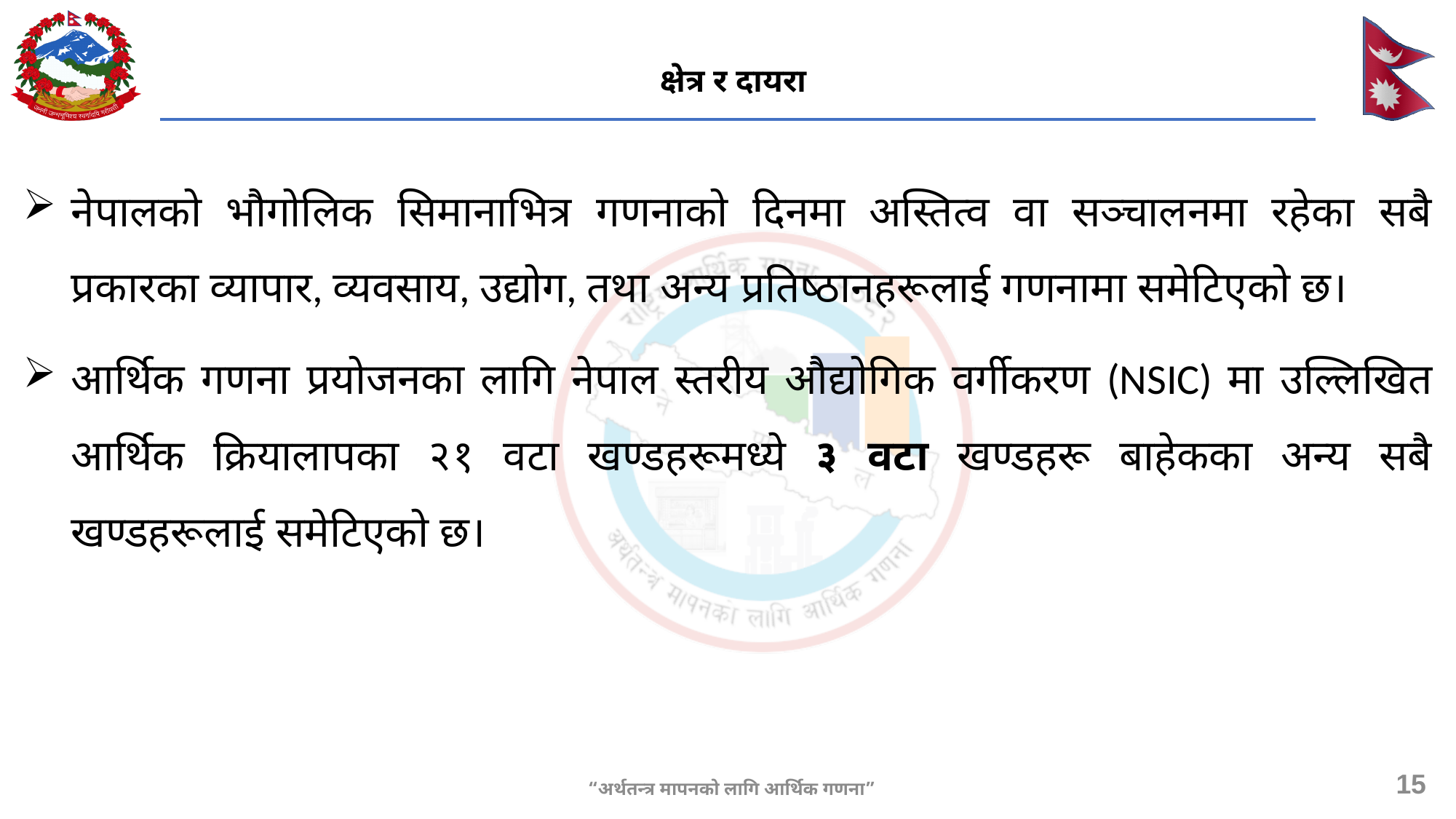

# क्षेत्र र दायरा

नेपालको भौगोलिक सिमानाभित्र गणनाको दिनमा अस्तित्व वा सञ्चालनमा रहेका सबै प्रकारका व्यापार, व्यवसाय, उद्योग, तथा अन्य प्रतिष्ठानहरूलाई गणनामा समेटिएको छ।
आर्थिक गणना प्रयोजनका लागि नेपाल स्तरीय औद्योगिक वर्गीकरण (NSIC) मा उल्लिखित आर्थिक क्रियालापका २१ वटा खण्डहरूमध्ये ३ वटा खण्डहरू बाहेकका अन्य सबै खण्डहरूलाई समेटिएको छ।

15
“अर्थतन्त्र मापनको लागि आर्थिक गणना”